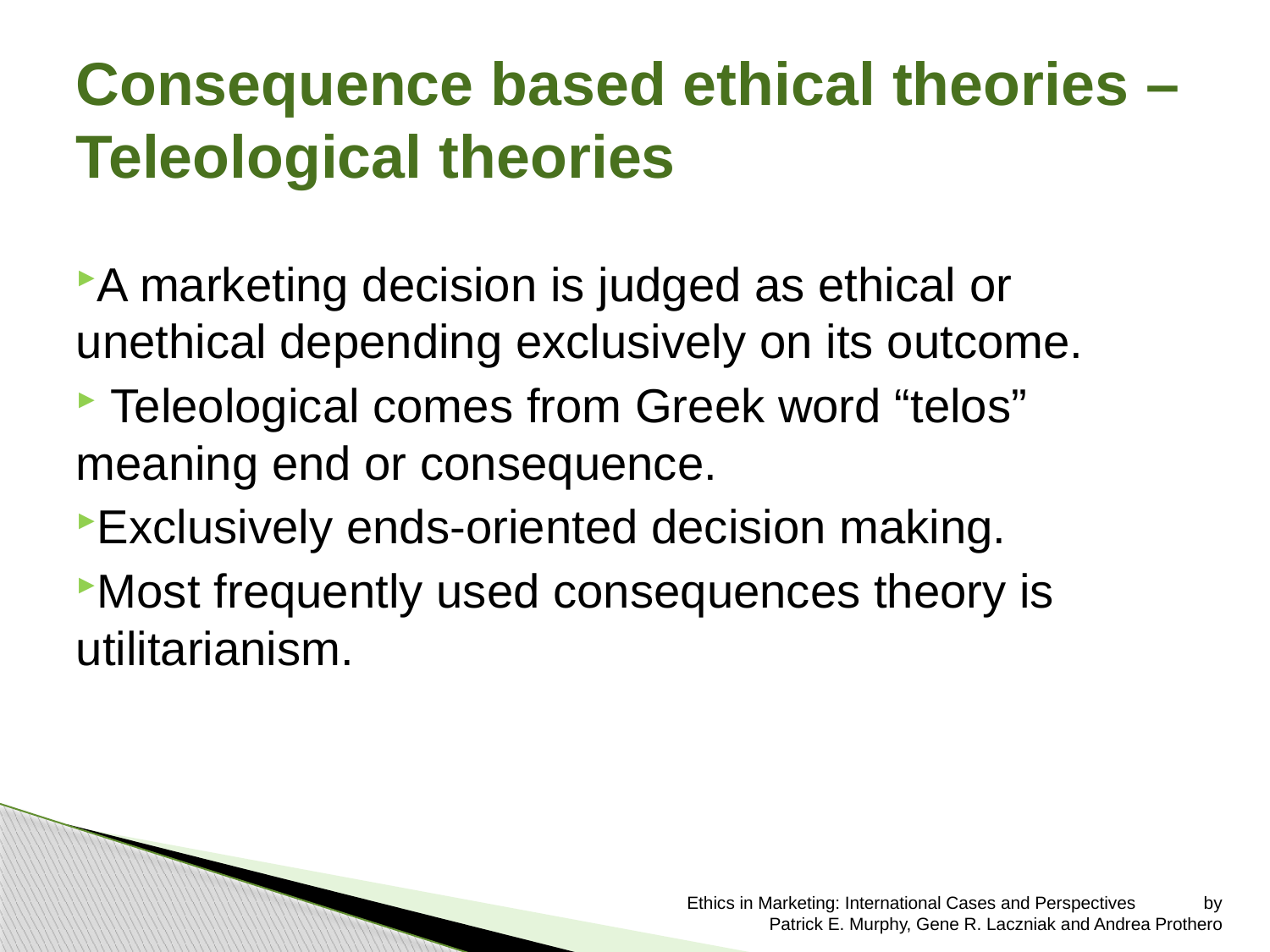

# Consequence based ethical theories – Teleological theories
A marketing decision is judged as ethical or unethical depending exclusively on its outcome.
 Teleological comes from Greek word “telos” meaning end or consequence.
Exclusively ends-oriented decision making.
Most frequently used consequences theory is utilitarianism.
    Ethics in Marketing: International Cases and Perspectives              by Patrick E. Murphy, Gene R. Laczniak and Andrea Prothero